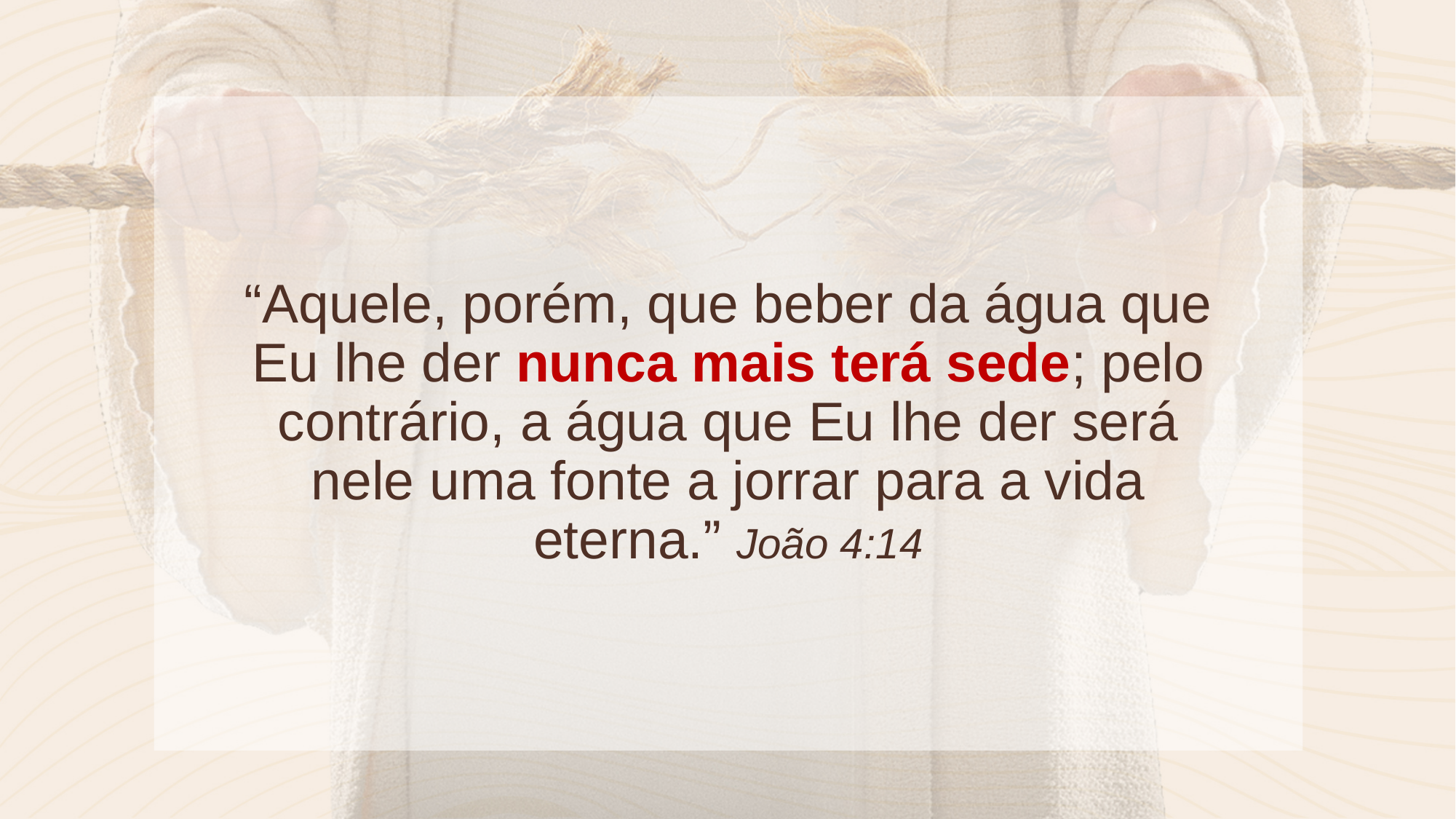

“Aquele, porém, que beber da água que Eu lhe der nunca mais terá sede; pelo contrário, a água que Eu lhe der será nele uma fonte a jorrar para a vida eterna.” João 4:14